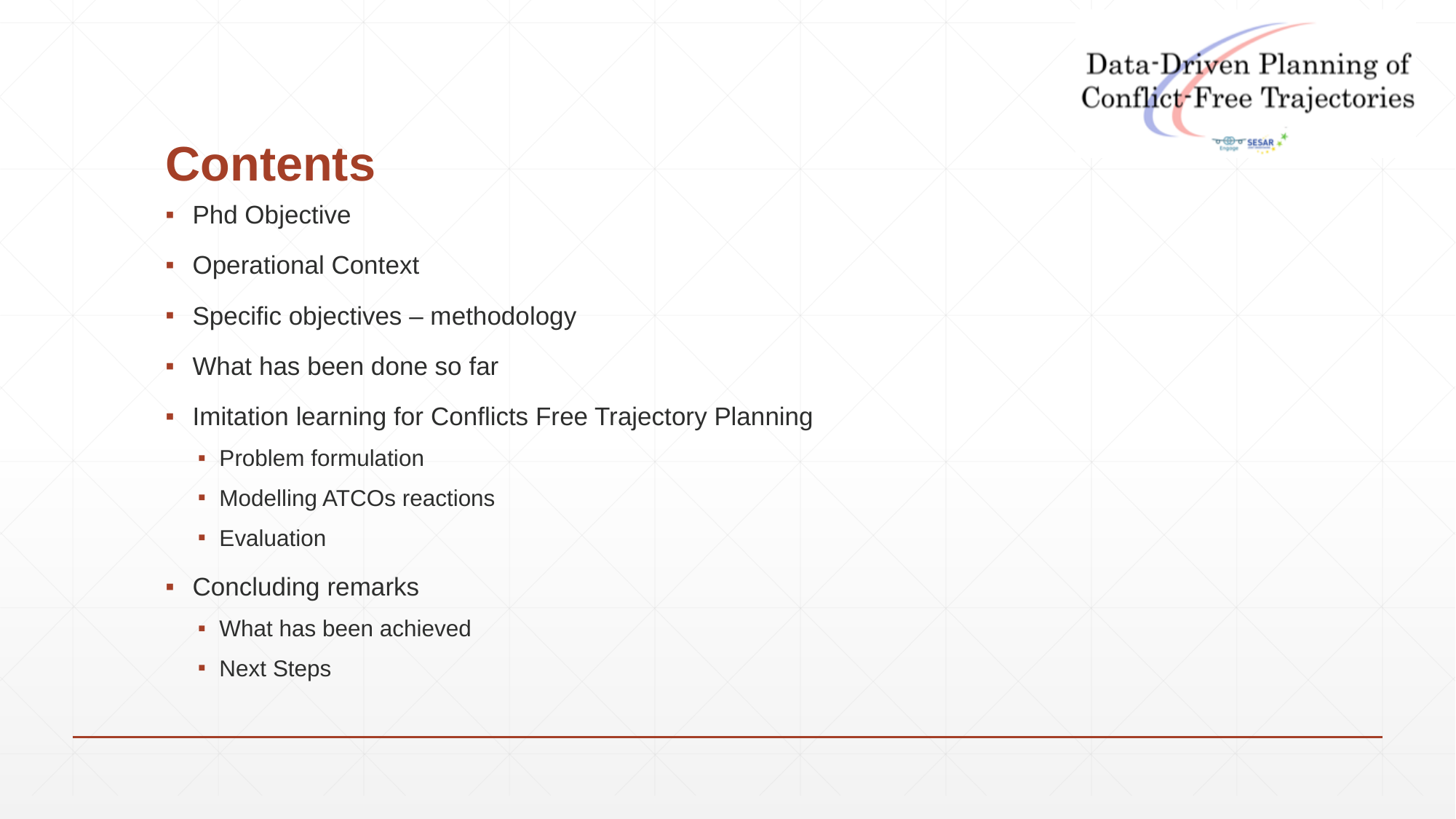

# Contents
Phd Objective
Operational Context
Specific objectives – methodology
What has been done so far
Imitation learning for Conflicts Free Trajectory Planning
Problem formulation
Modelling ATCOs reactions
Evaluation
Concluding remarks
What has been achieved
Next Steps